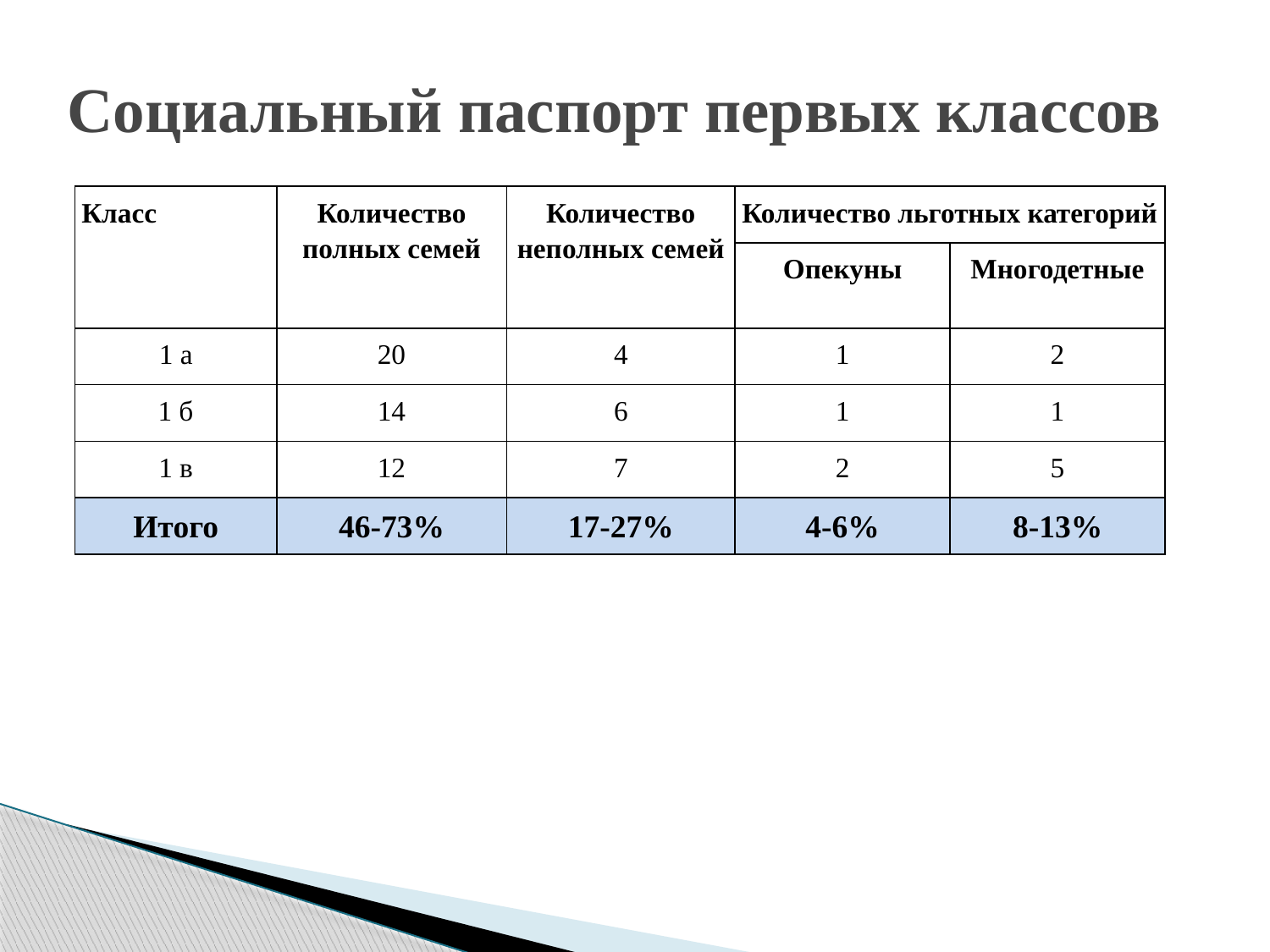

# Социальный паспорт первых классов
| Класс | Количество полных семей | Количество неполных семей | Количество льготных категорий |  |
| --- | --- | --- | --- | --- |
|  |  |  | Опекуны | Многодетные |
| 1 а | 20 | 4 | 1 | 2 |
| 1 б | 14 | 6 | 1 | 1 |
| 1 в | 12 | 7 | 2 | 5 |
| Итого | 46-73% | 17-27% | 4-6% | 8-13% |